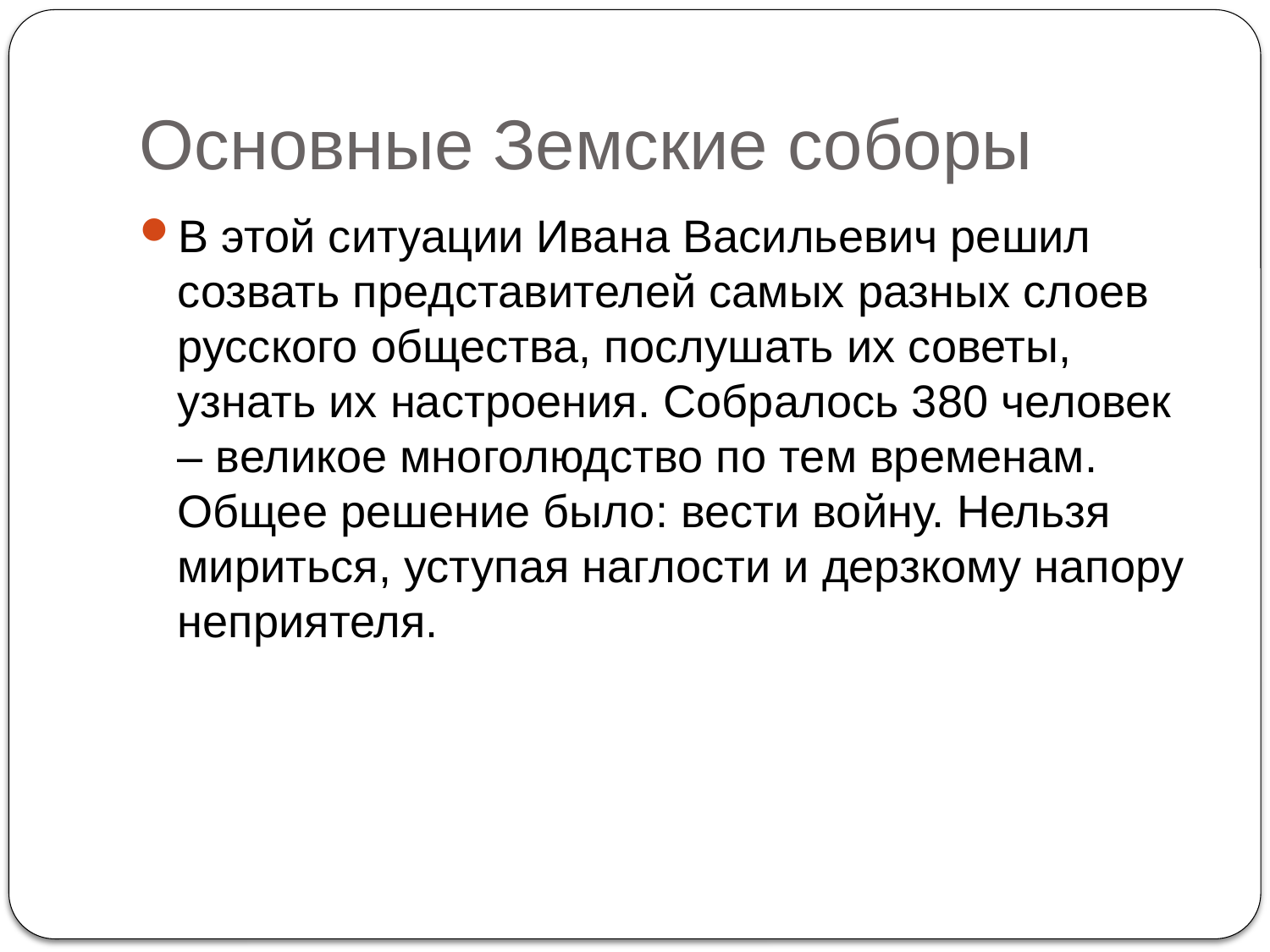

# Основные Земские соборы
В этой ситуации Ивана Васильевич решил созвать представителей самых разных слоев русского общества, послушать их советы, узнать их настроения. Собралось 380 человек – великое многолюдство по тем временам. Общее решение было: вести войну. Нельзя мириться, уступая наглости и дерзкому напору неприятеля.